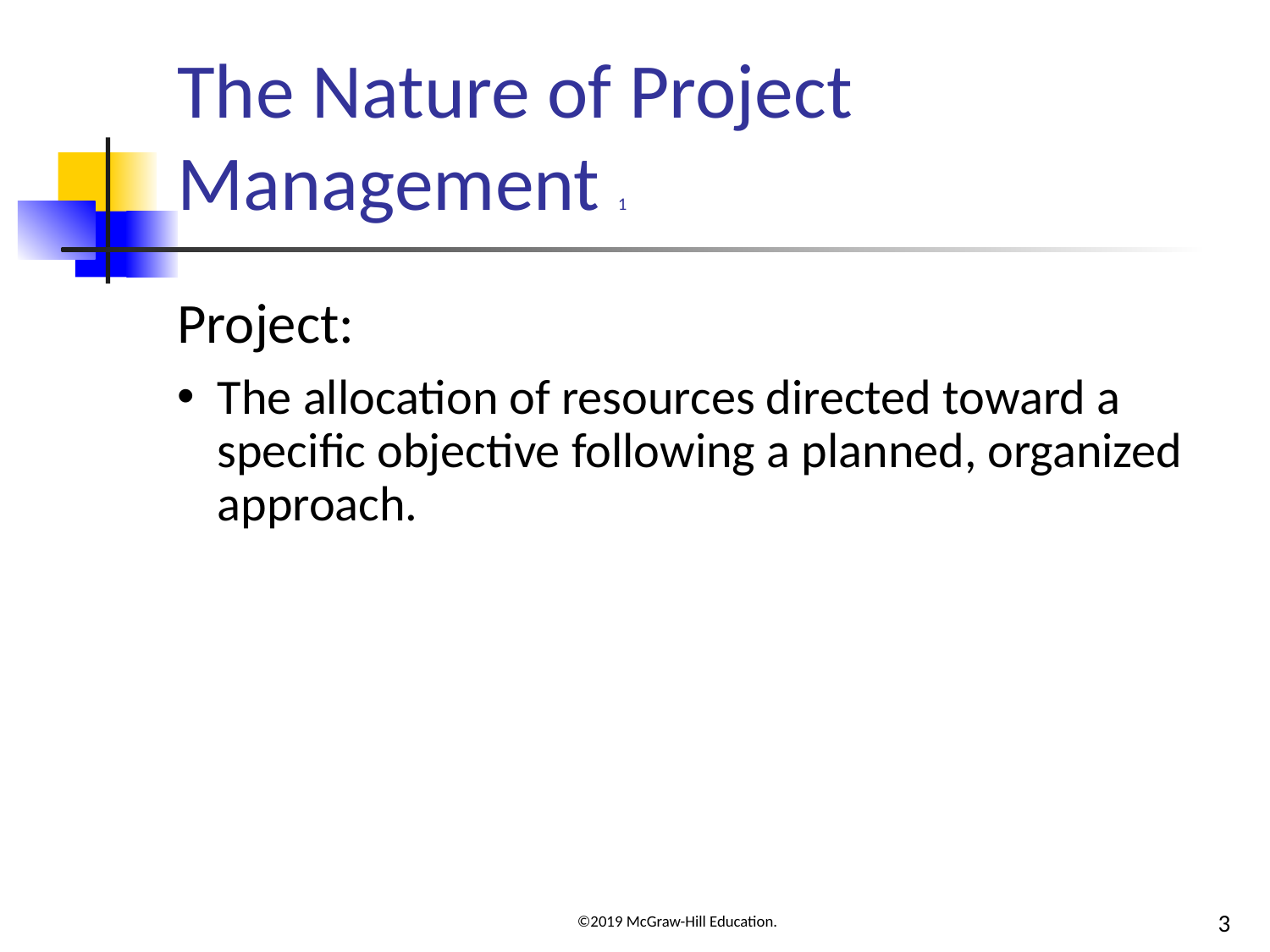

# The Nature of Project Management 1
Project:
The allocation of resources directed toward a specific objective following a planned, organized approach.